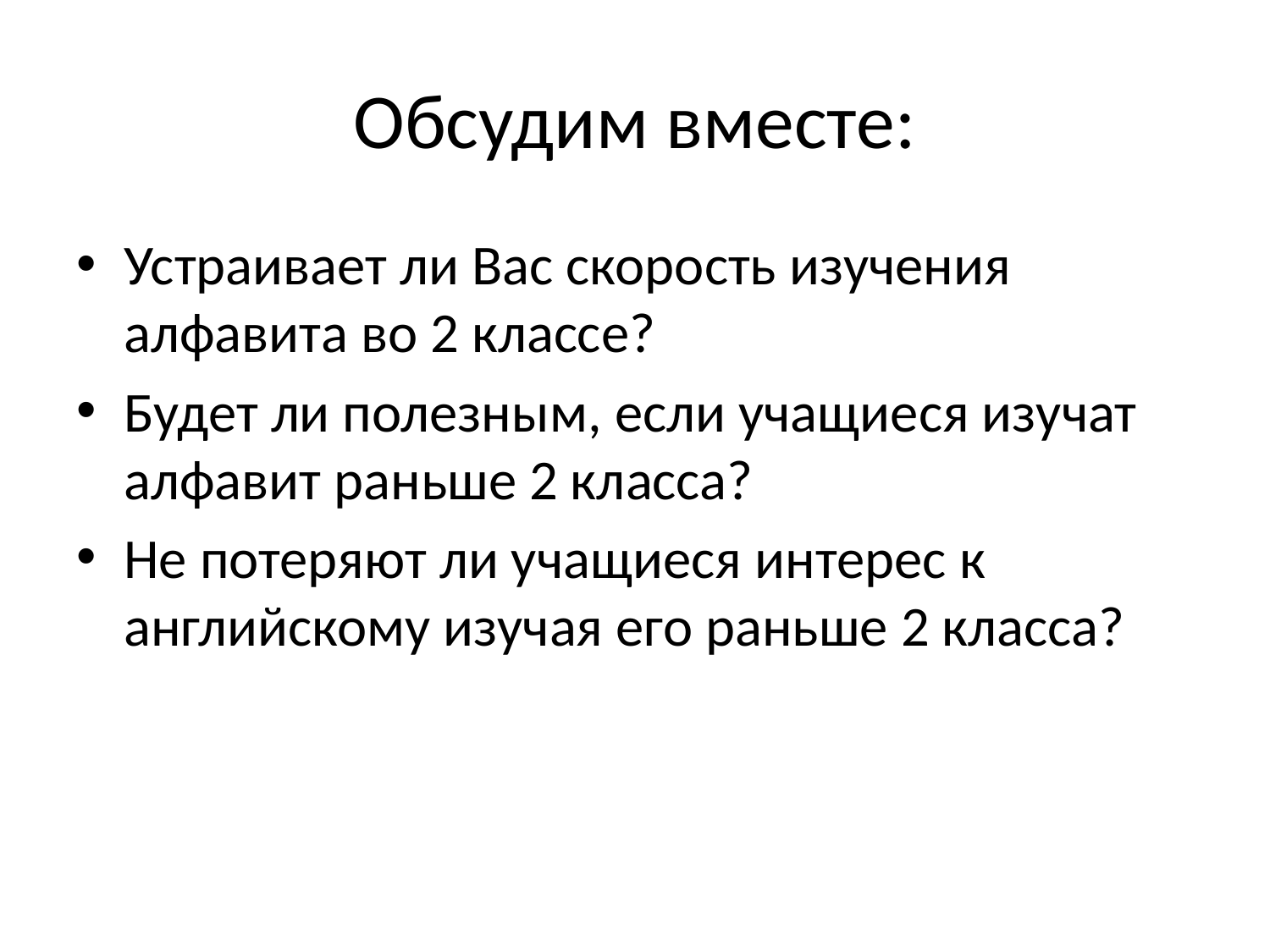

# Обсудим вместе:
Устраивает ли Вас скорость изучения алфавита во 2 классе?
Будет ли полезным, если учащиеся изучат алфавит раньше 2 класса?
Не потеряют ли учащиеся интерес к английскому изучая его раньше 2 класса?